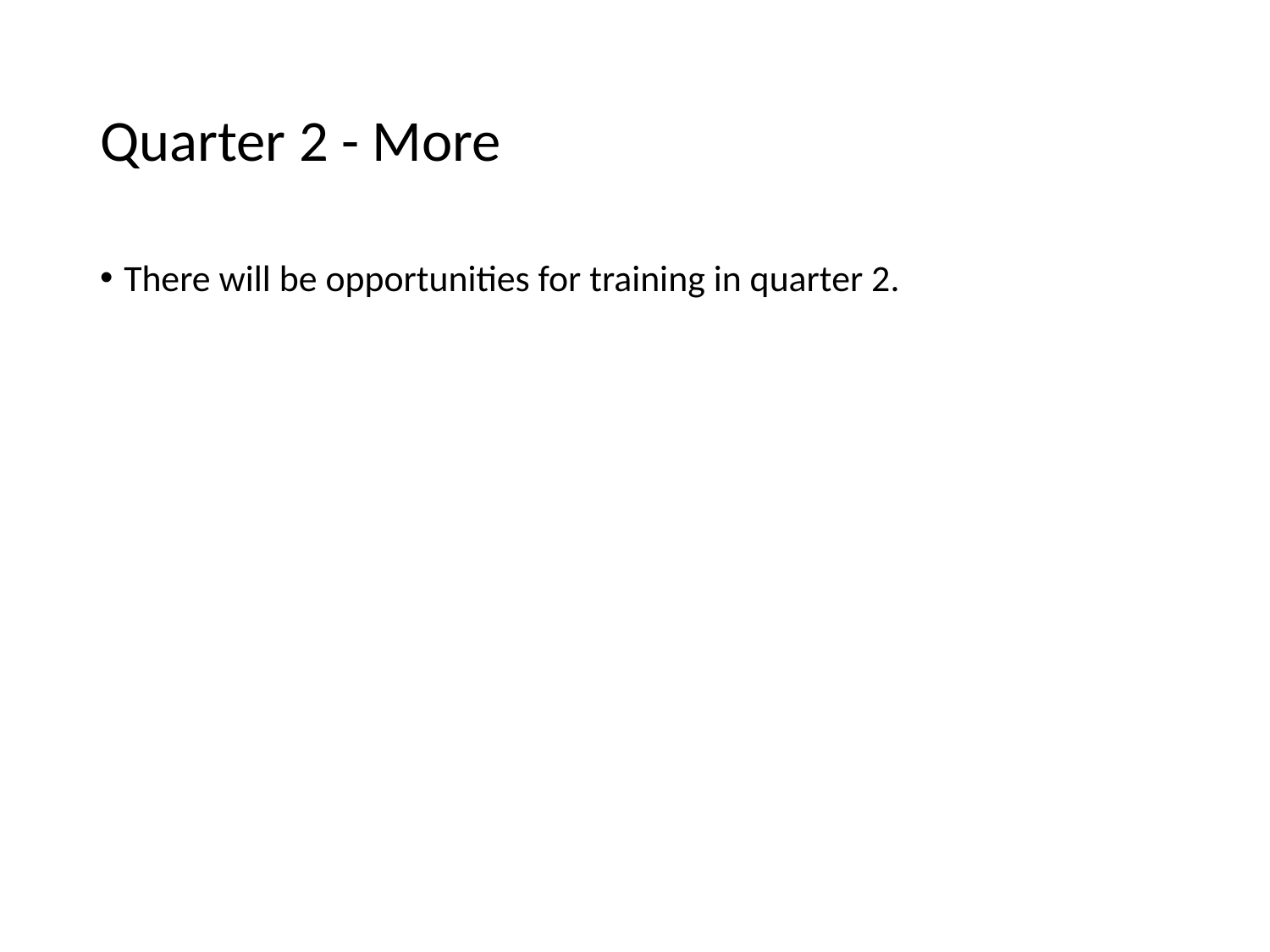

# Quarter 2 - More
There will be opportunities for training in quarter 2.